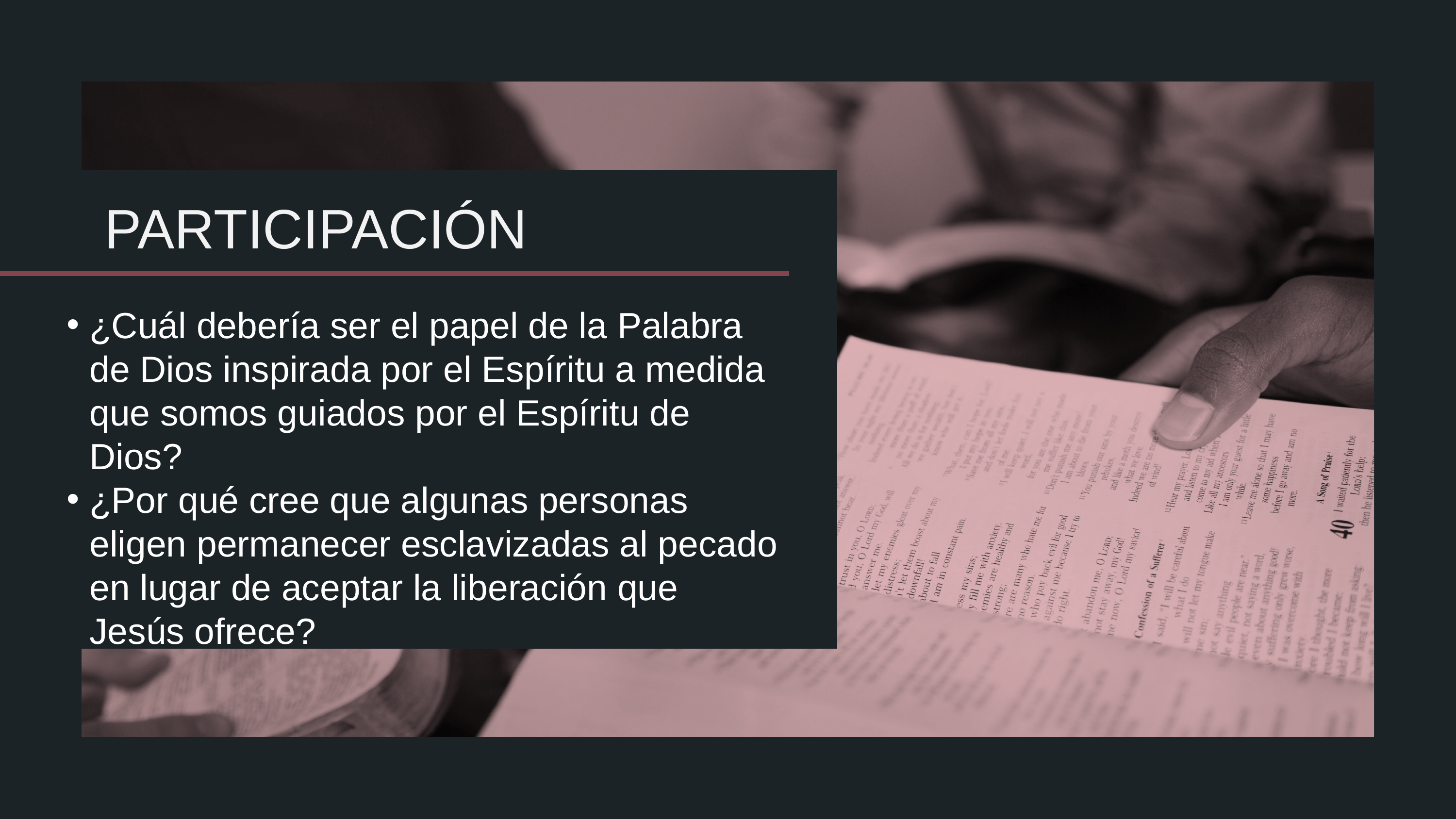

¿Cuál debería ser el papel de la Palabra de Dios inspirada por el Espíritu a medida que somos guiados por el Espíritu de Dios?
¿Por qué cree que algunas personas eligen permanecer esclavizadas al pecado en lugar de aceptar la liberación que Jesús ofrece?